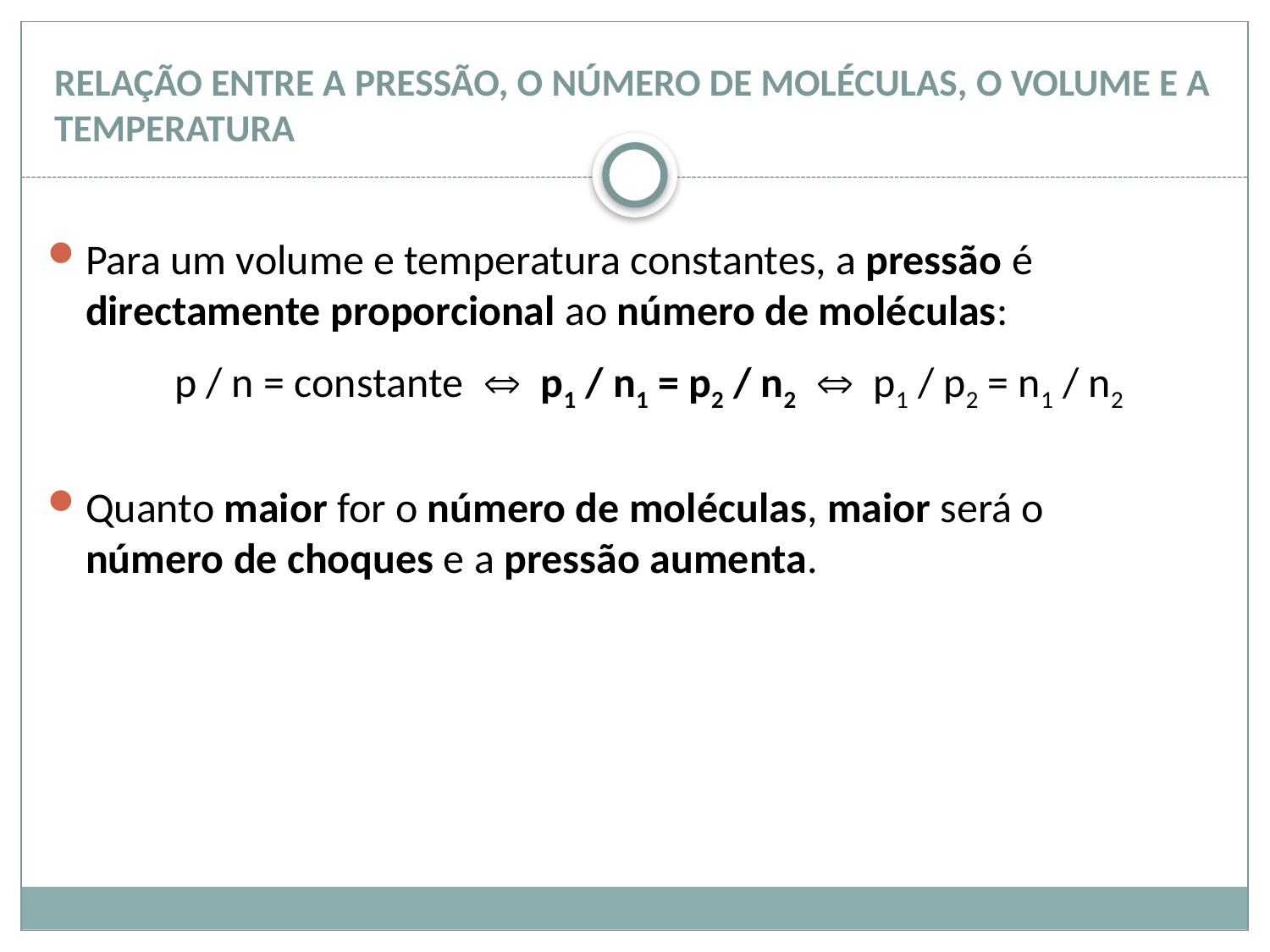

# RELAÇÃO ENTRE A PRESSÃO, O NÚMERO DE MOLÉCULAS, O VOLUME E A TEMPERATURA
Para um volume e temperatura constantes, a pressão é directamente proporcional ao número de moléculas:
	p / n = constante  ⇔  p1 / n1 = p2 / n2  ⇔  p1 / p2 = n1 / n2

Quanto maior for o número de moléculas, maior será o
número de choques e a pressão aumenta.